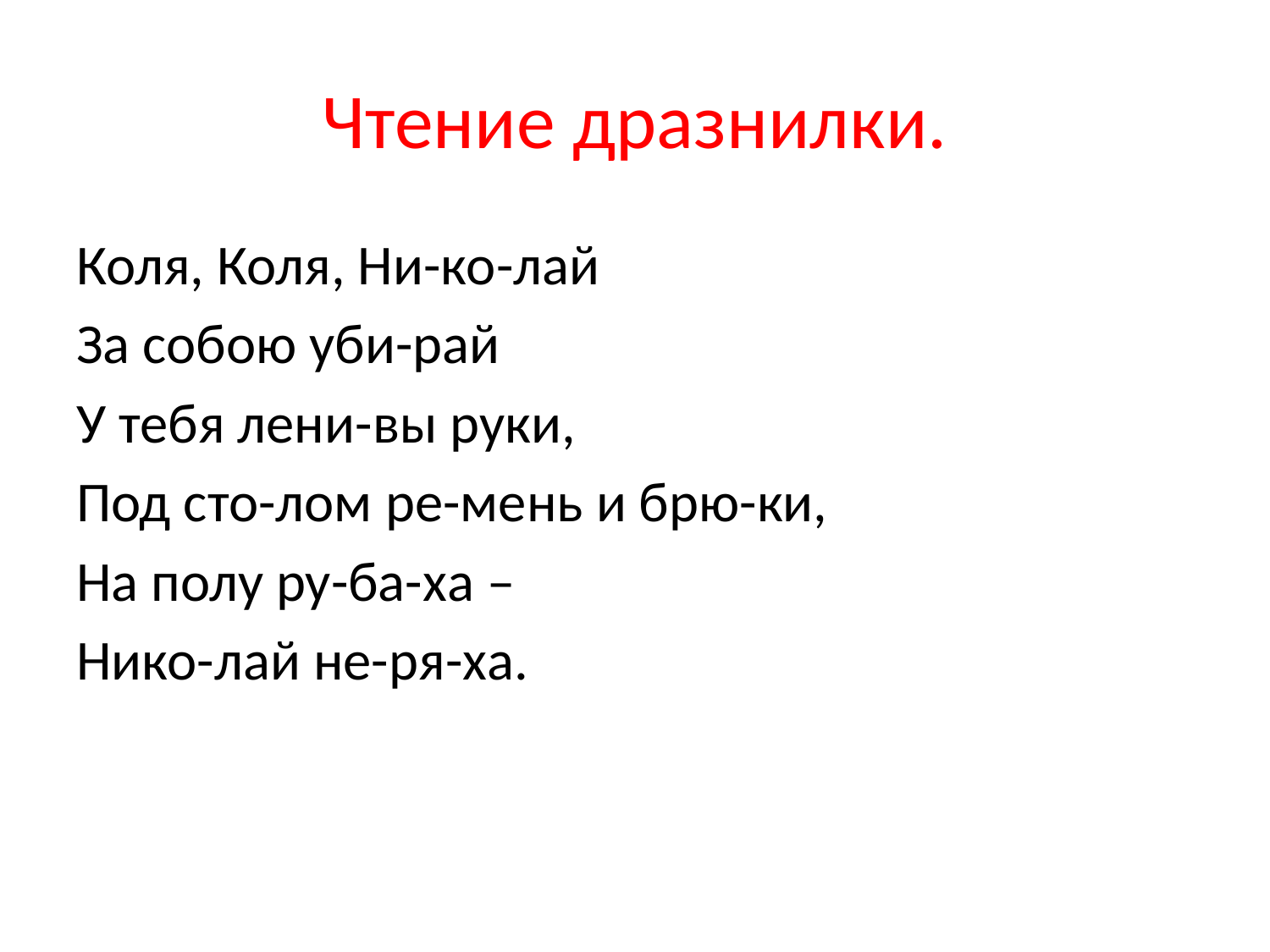

# Чтение дразнилки.
Коля, Коля, Ни-ко-лай
За собою уби-рай
У тебя лени-вы руки,
Под сто-лом ре-мень и брю-ки,
На полу ру-ба-ха –
Нико-лай не-ря-ха.